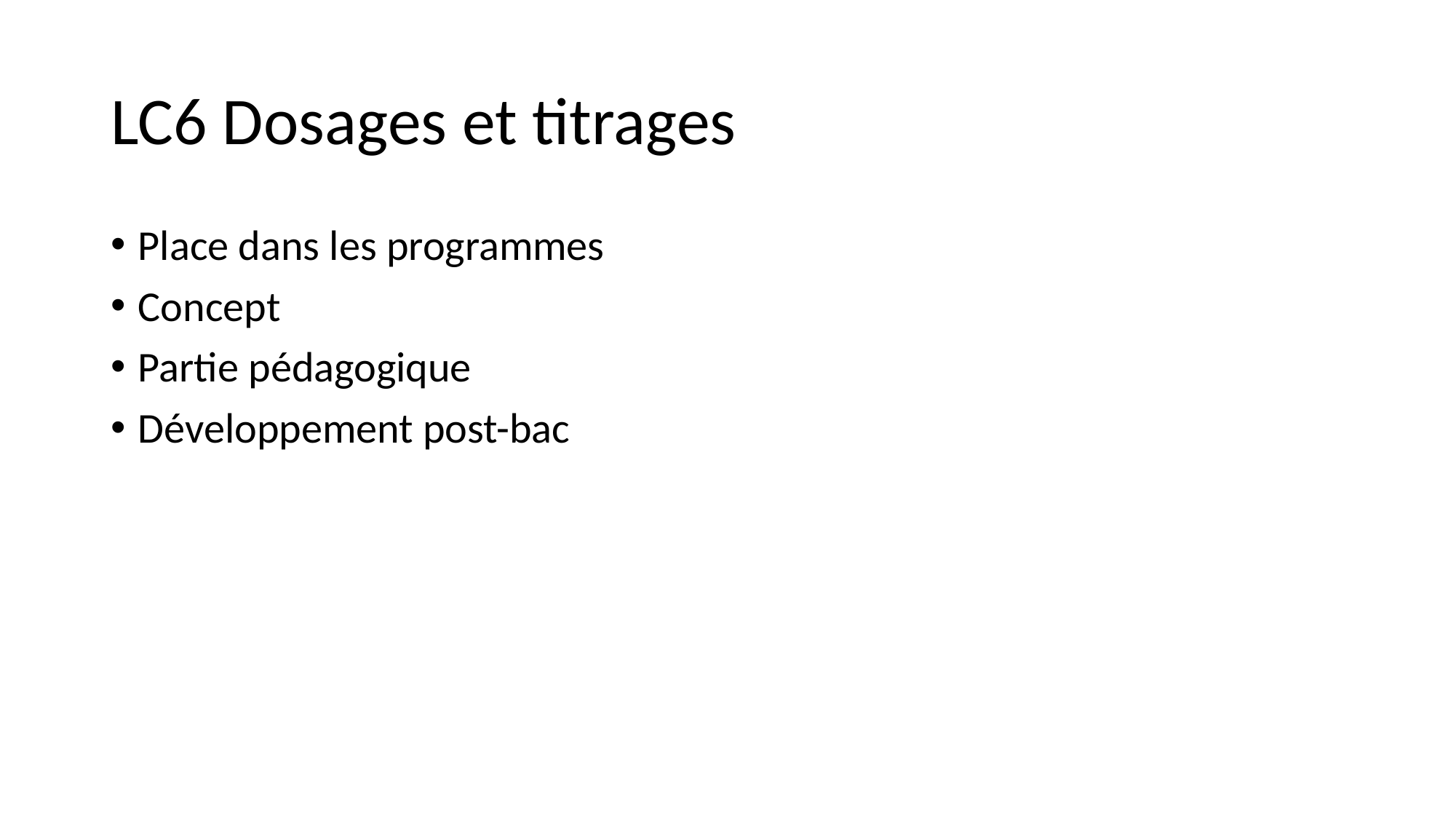

# LC6 Dosages et titrages
Place dans les programmes
Concept
Partie pédagogique
Développement post-bac